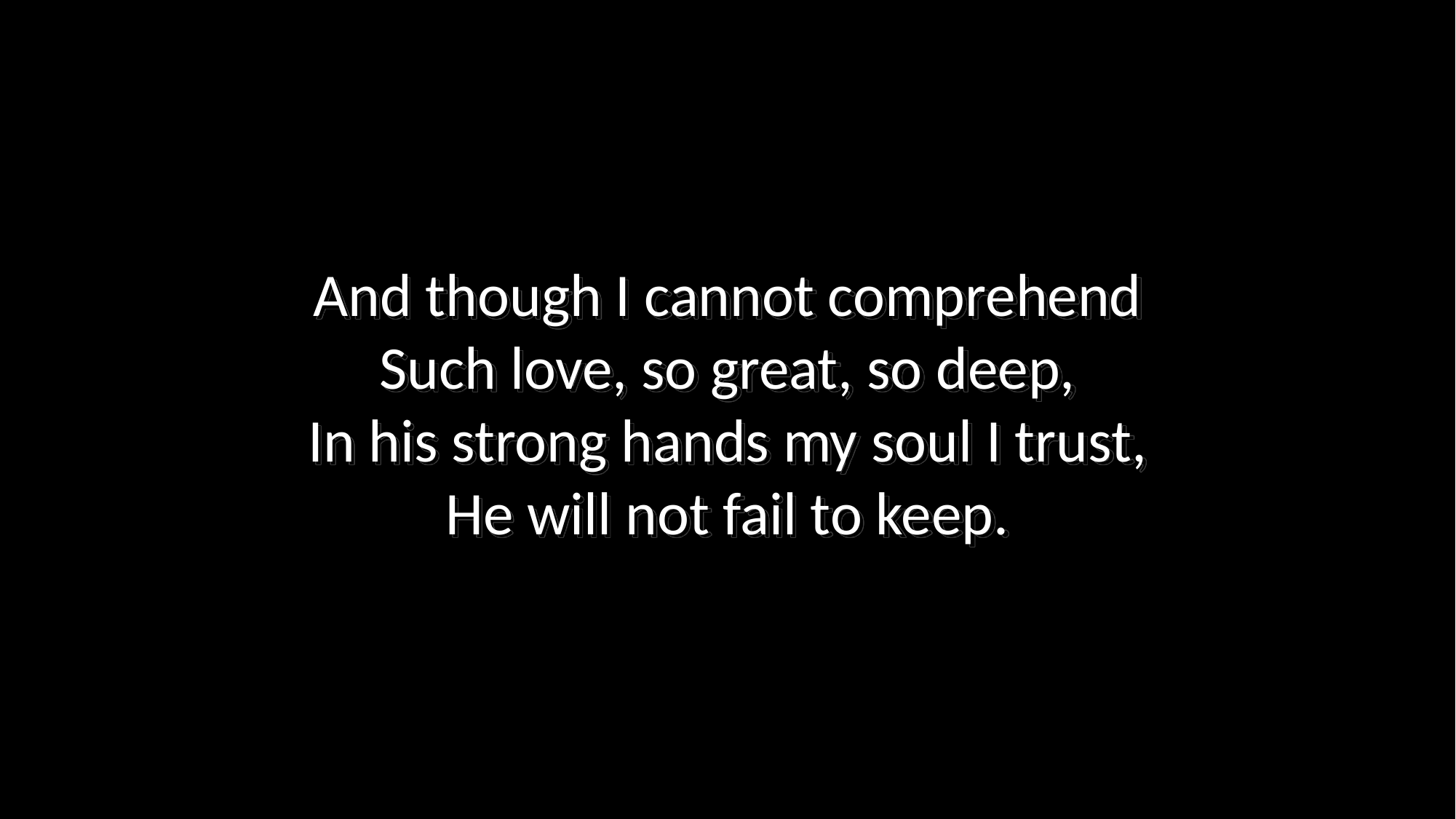

And though I cannot comprehend
Such love, so great, so deep,
In his strong hands my soul I trust,
He will not fail to keep.